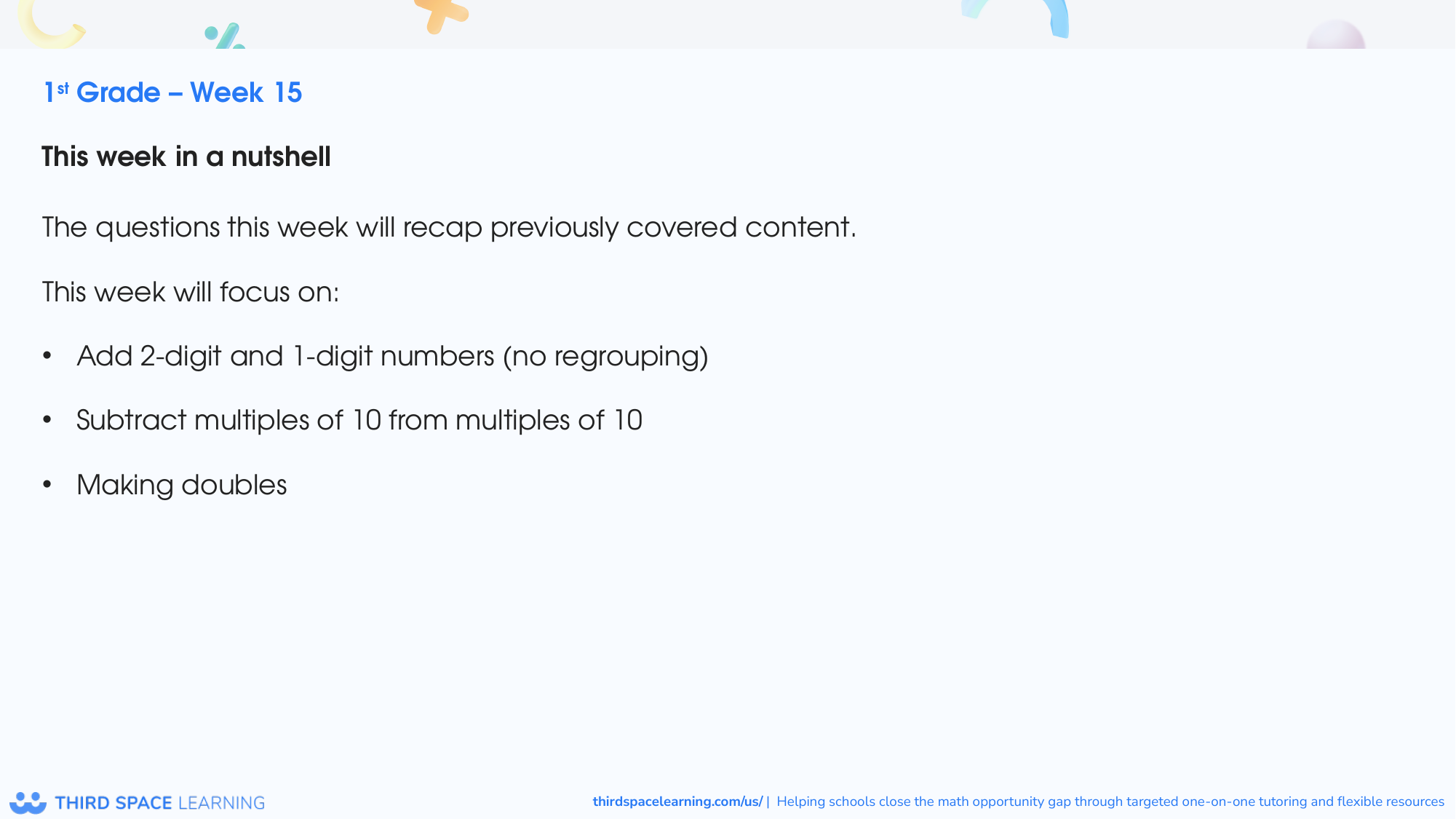

1st Grade – Week 15
This week in a nutshell
The questions this week will recap previously covered content.
This week will focus on:
Add 2-digit and 1-digit numbers (no regrouping)
Subtract multiples of 10 from multiples of 10
Making doubles